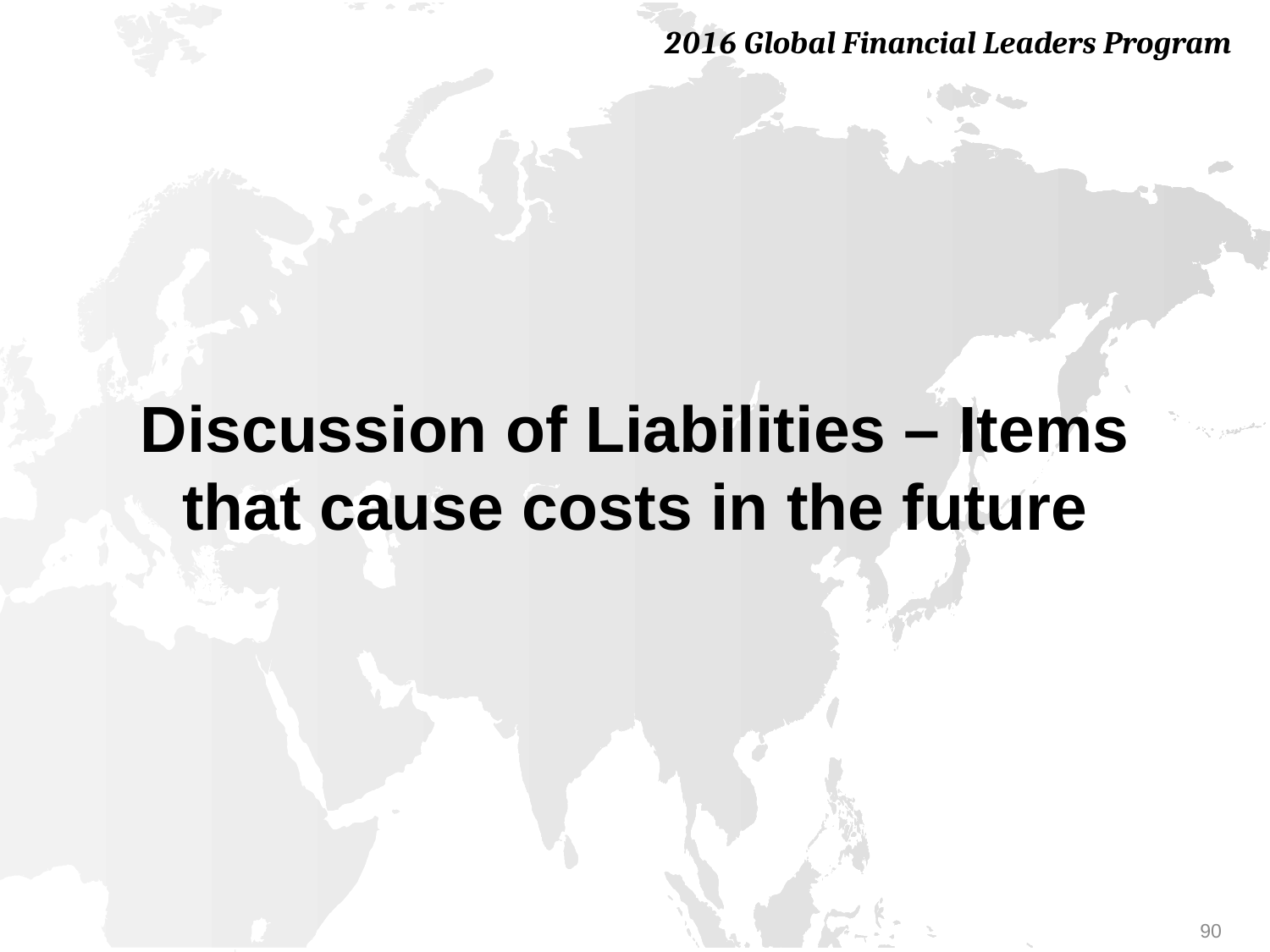

# Discussion of Liabilities – Items that cause costs in the future
90